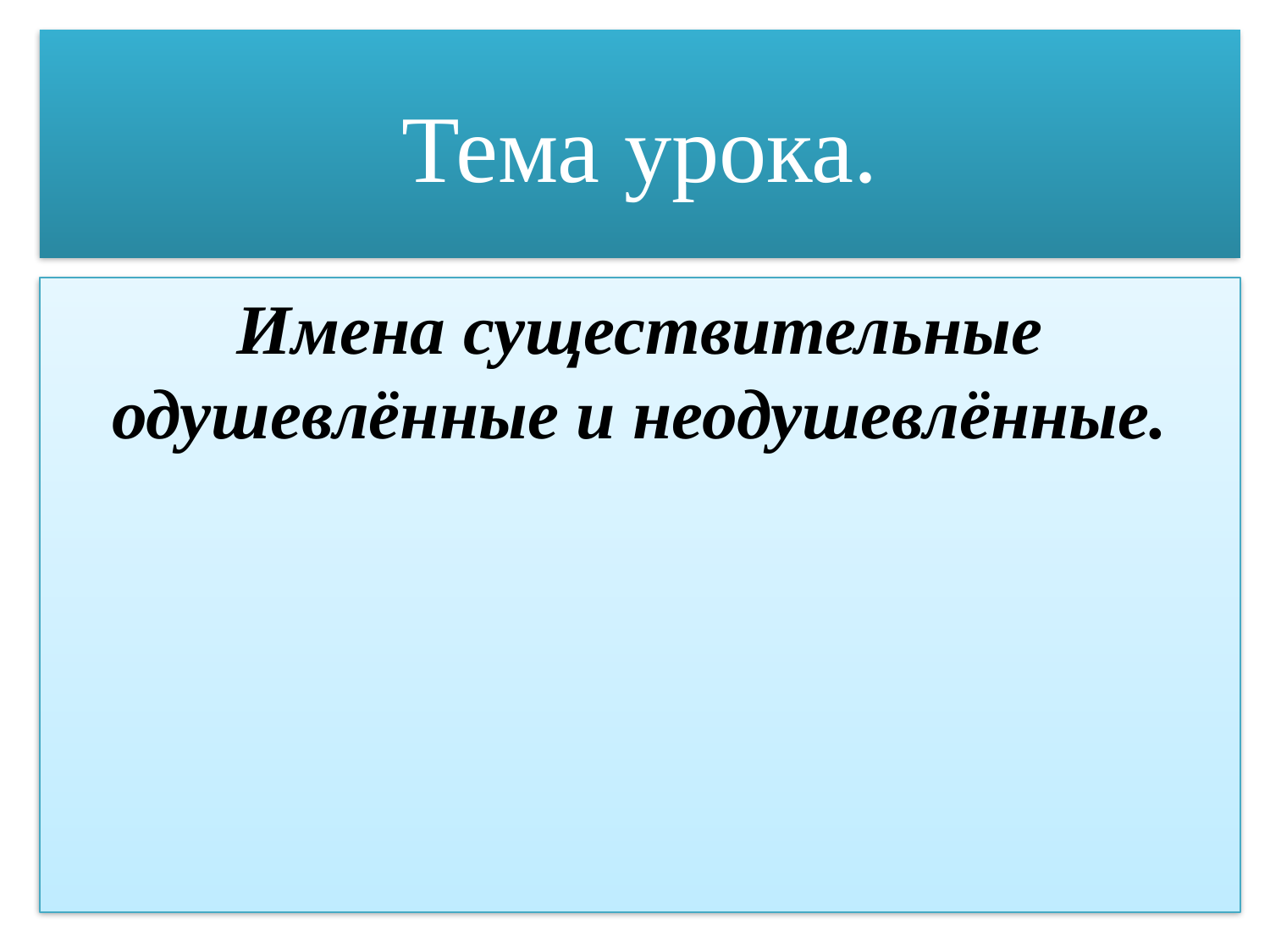

# Тема урока.
Имена существительные одушевлённые и неодушевлённые.